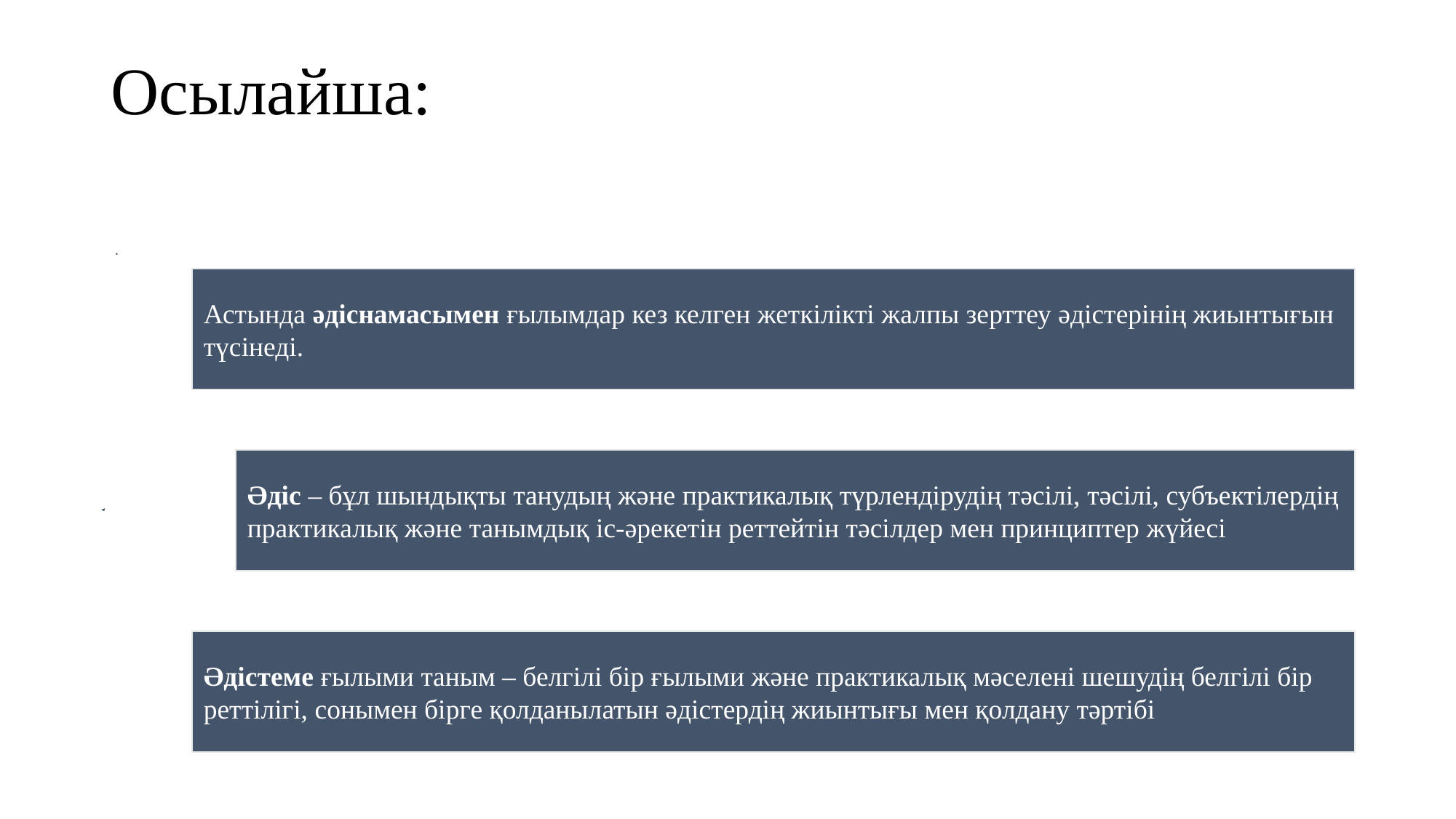

# Осылайша:
Астында әдіснамасымен ғылымдар кез келген жеткілікті жалпы зерттеу әдістерінің жиынтығын түсінеді.
Әдіс – бұл шындықты танудың және практикалық түрлендірудің тәсілі, тәсілі, субъектілердің практикалық және танымдық іс-әрекетін реттейтін тәсілдер мен принциптер жүйесі
Әдістеме ғылыми таным – белгілі бір ғылыми және практикалық мәселені шешудің белгілі бір реттілігі, сонымен бірге қолданылатын әдістердің жиынтығы мен қолдану тәртібі